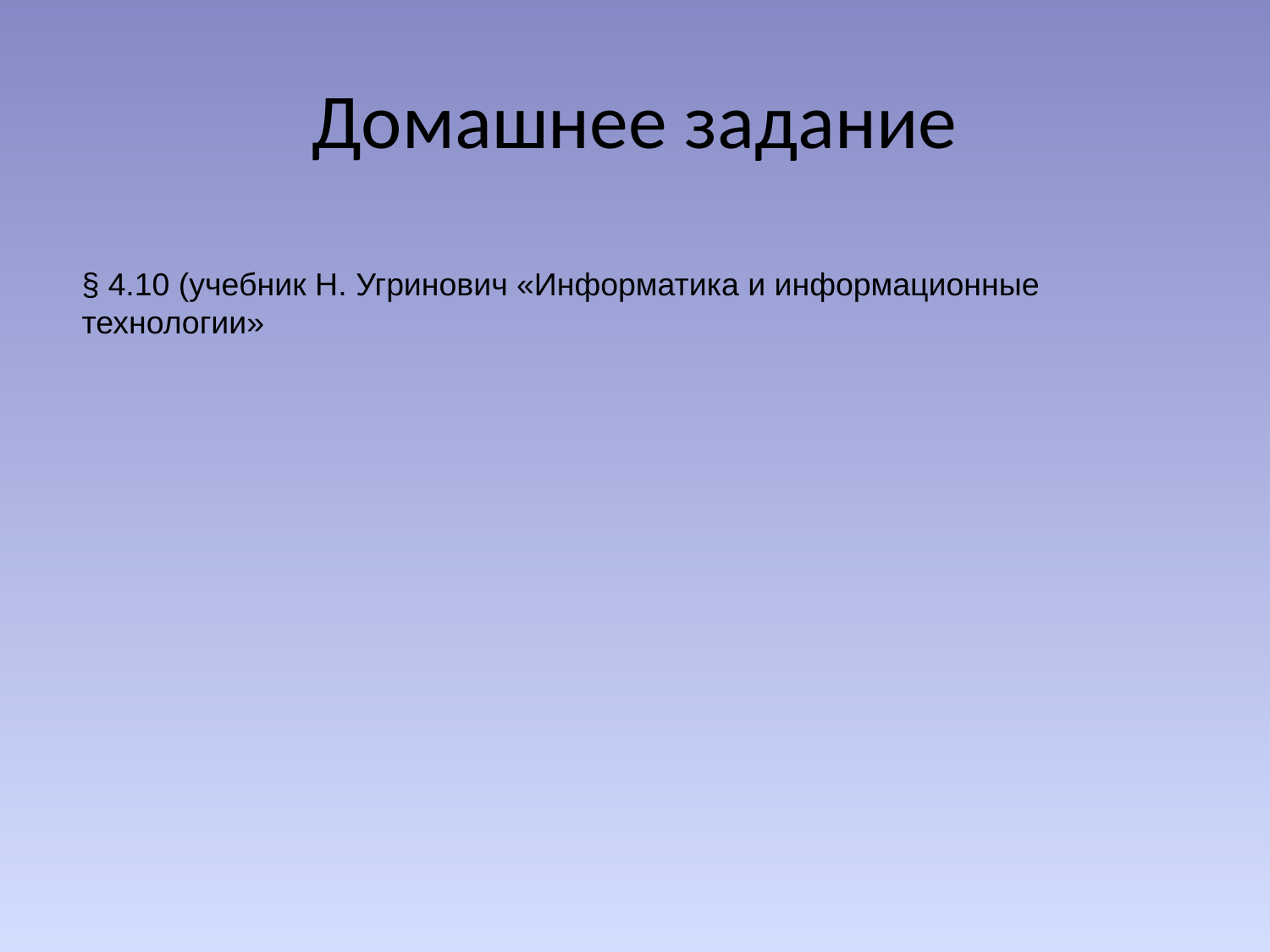

# Домашнее задание
§ 4.10 (учебник Н. Угринович «Информатика и информационные технологии»